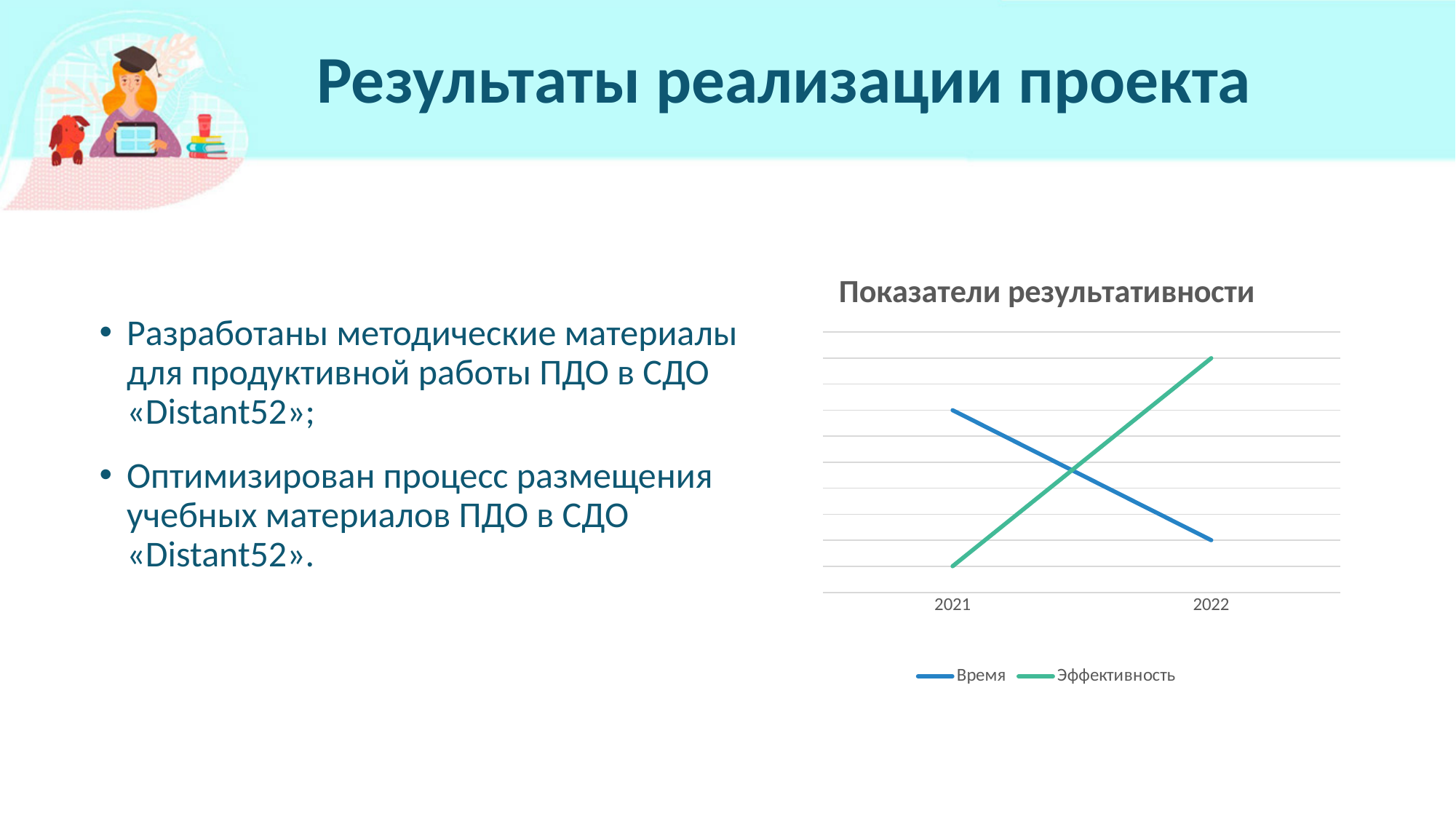

# Результаты реализации проекта
Разработаны методические материалы для продуктивной работы ПДО в СДО «Distant52»;
Оптимизирован процесс размещения учебных материалов ПДО в СДО «Distant52».

### Chart: Показатели результативности

| Category | Время | Эффективность |
|---|---|---|
| 2021 | 7.0 | 1.0 |
| 2022 | 2.0 | 9.0 |